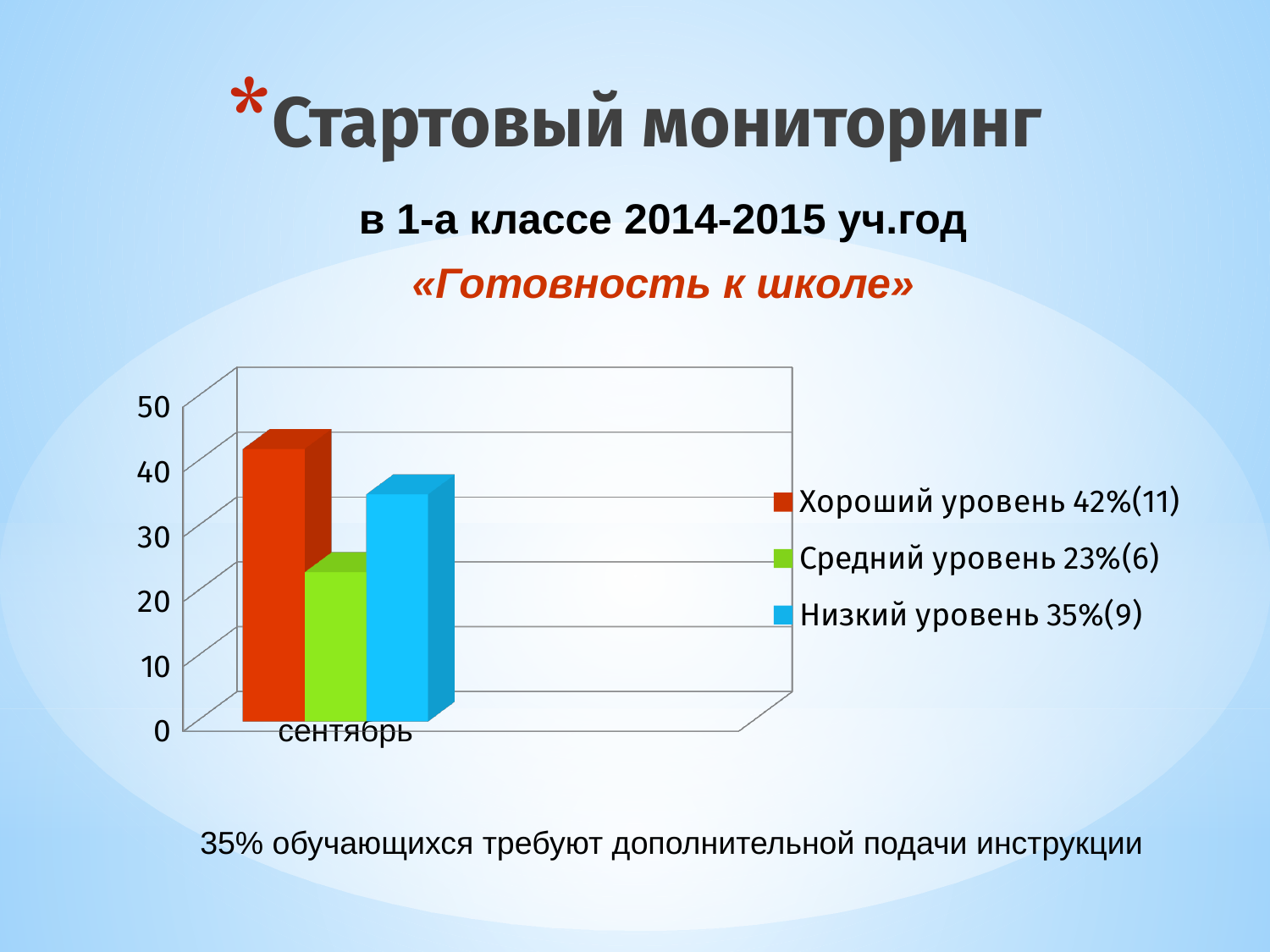

Стартовый мониторинг
в 1-а классе 2014-2015 уч.год
«Готовность к школе»

[unsupported chart]

сентябрь
35% обучающихся требуют дополнительной подачи инструкции